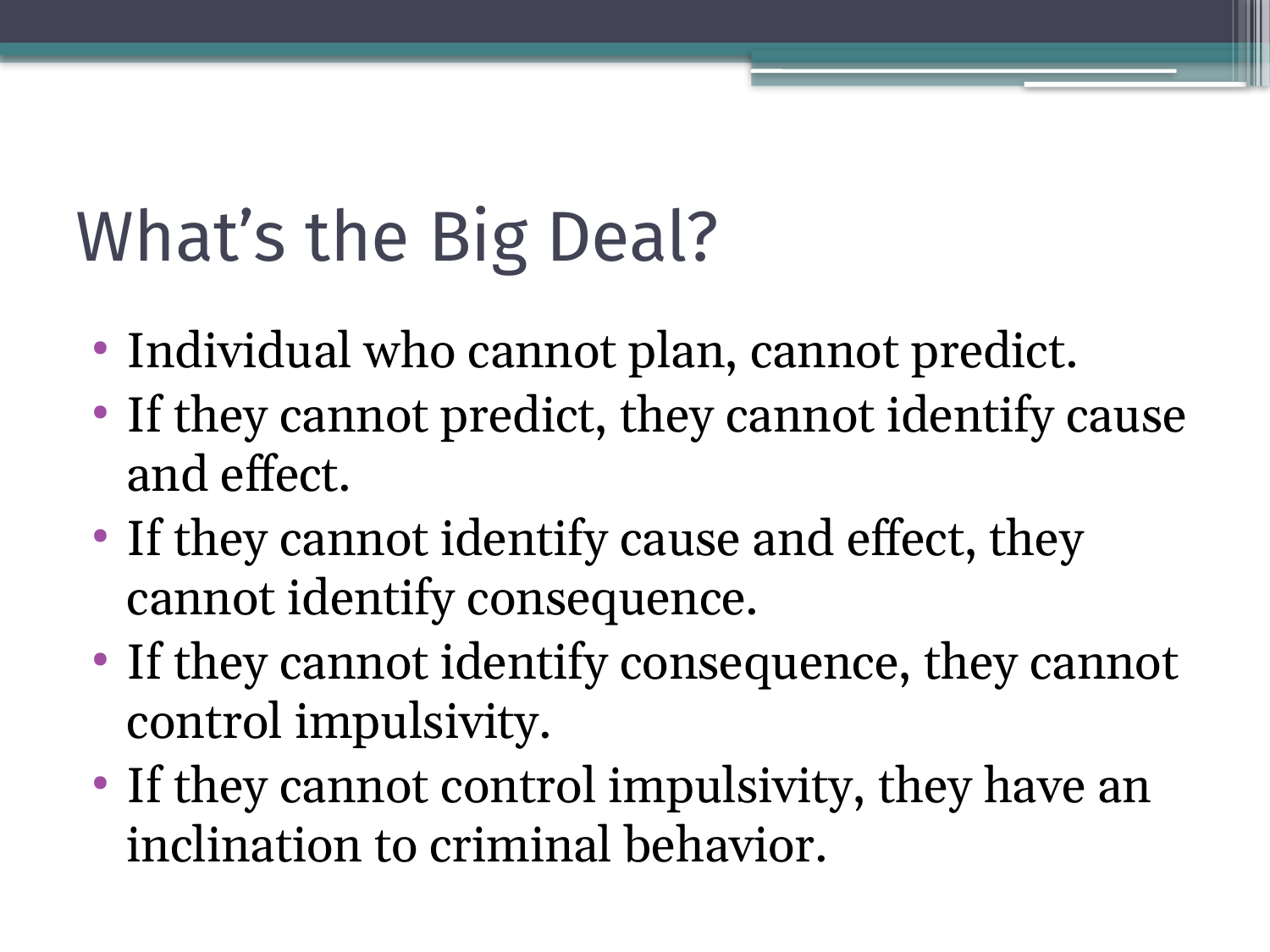

# What’s the Big Deal?
Individual who cannot plan, cannot predict.
If they cannot predict, they cannot identify cause and effect.
If they cannot identify cause and effect, they cannot identify consequence.
If they cannot identify consequence, they cannot control impulsivity.
If they cannot control impulsivity, they have an inclination to criminal behavior.